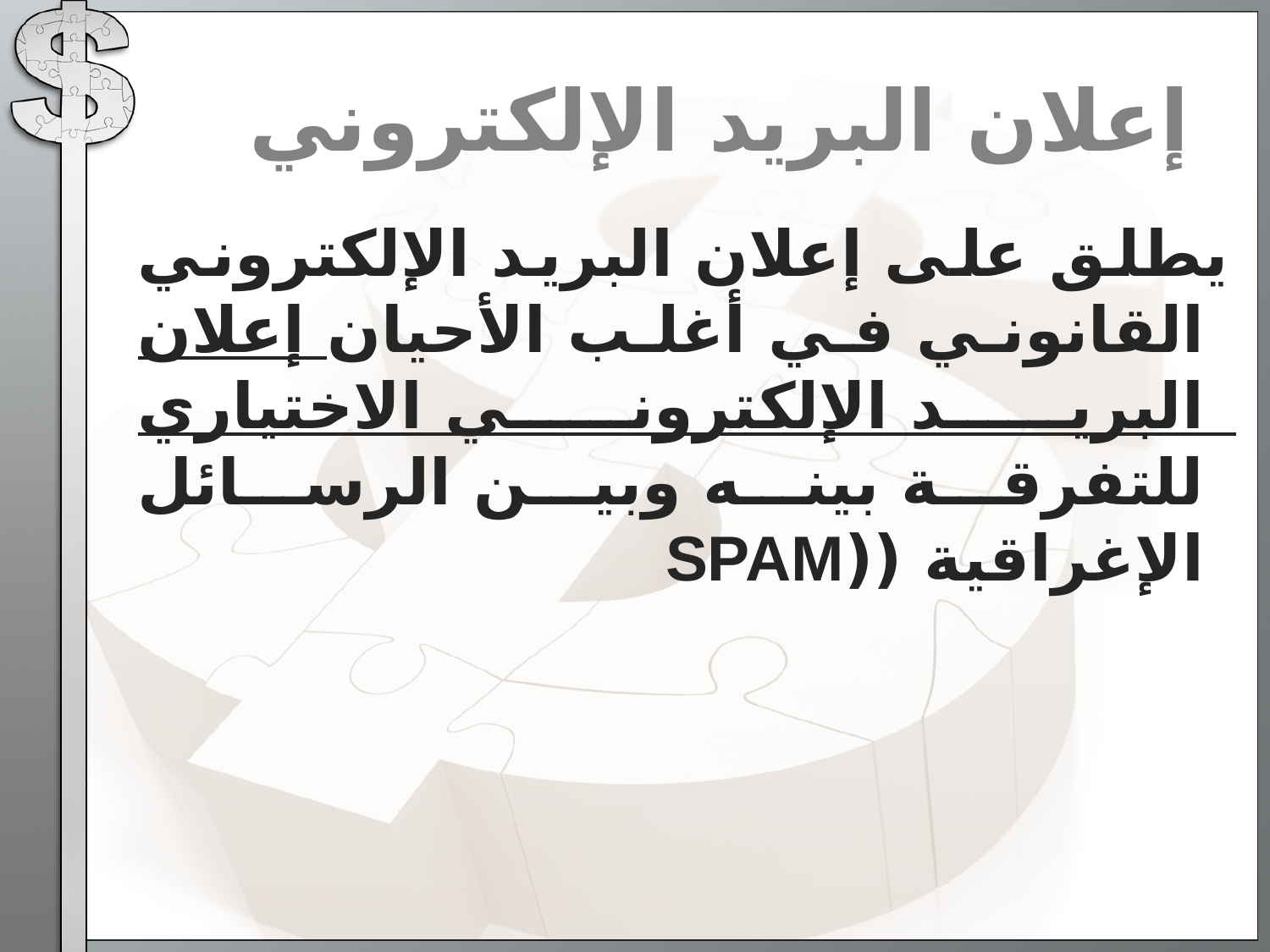

# إعلان البريد الإلكتروني
يطلق على إعلان البريد الإلكتروني القانوني في أغلب الأحيان إعلان البريد الإلكتروني الاختياري للتفرقة بينه وبين الرسائل الإغراقية ((SPAM